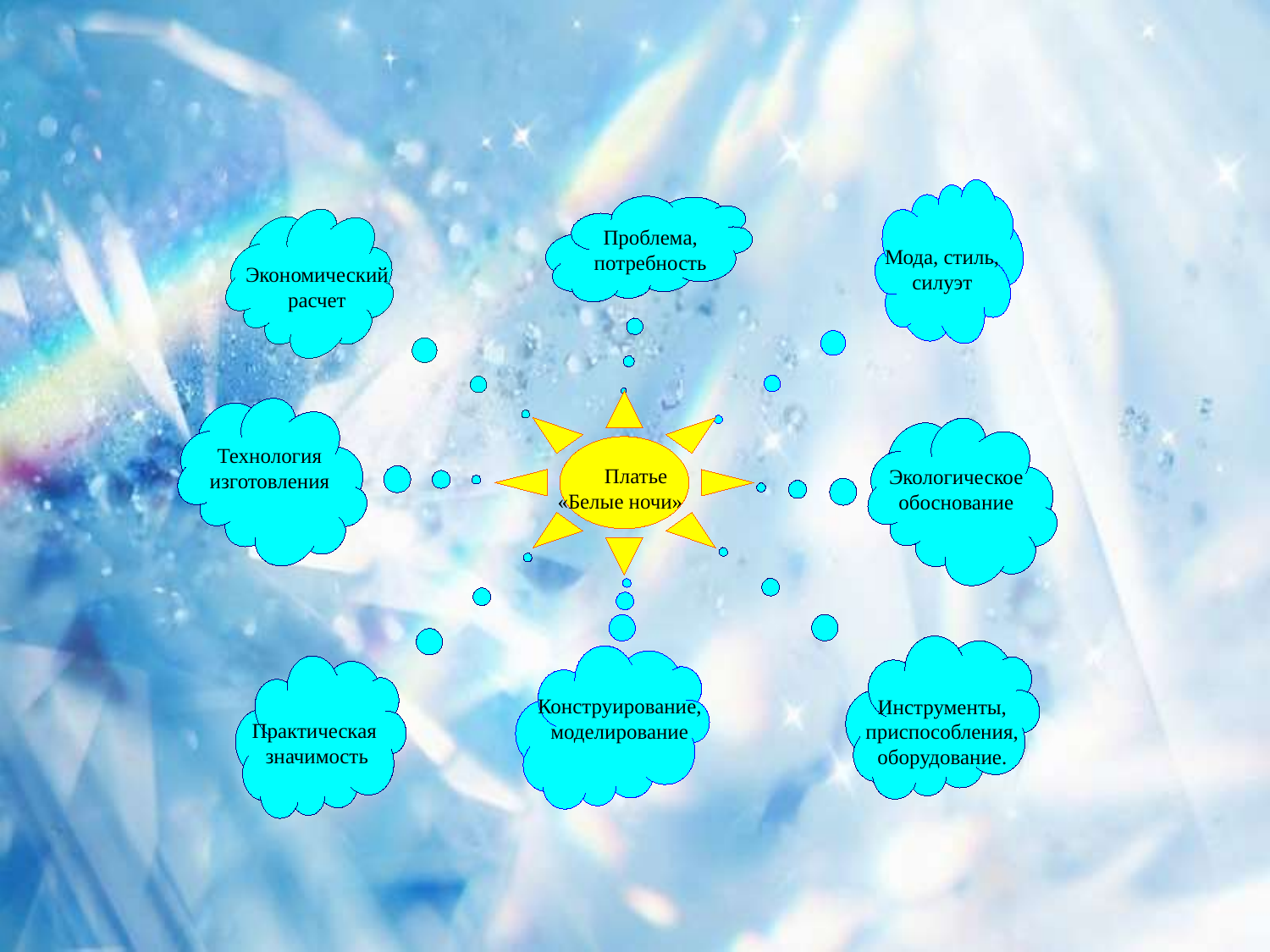

Проблема, потребность
Мода, стиль, силуэт
Экономический расчет

Технология изготовления
Платье
«Белые ночи»

Экологическое обоснование

Конструирование,
моделирование
Инструменты, приспособления, оборудование.
Практическая
значимость